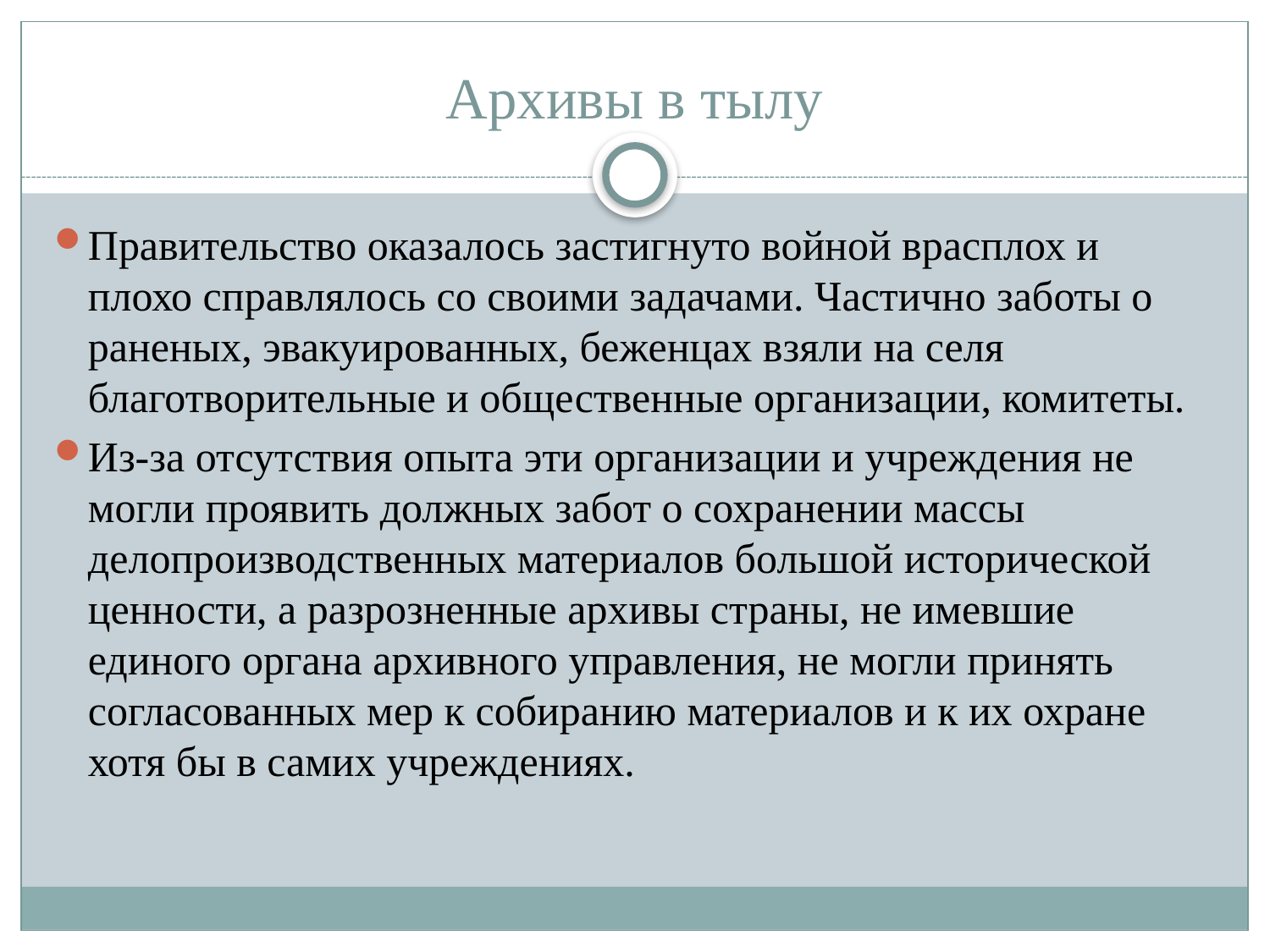

# Архивы в тылу
Правительство оказалось застигнуто войной врасплох и плохо справлялось со своими задачами. Частично заботы о раненых, эвакуированных, беженцах взяли на селя благотворительные и общественные организации, комитеты.
Из-за отсутствия опыта эти организации и учреждения не могли проявить должных забот о сохранении массы делопроизводственных материалов большой исторической ценности, а разрозненные архивы страны, не имевшие единого органа архивного управления, не могли принять согласованных мер к собиранию материалов и к их охране хотя бы в самих учреждениях.